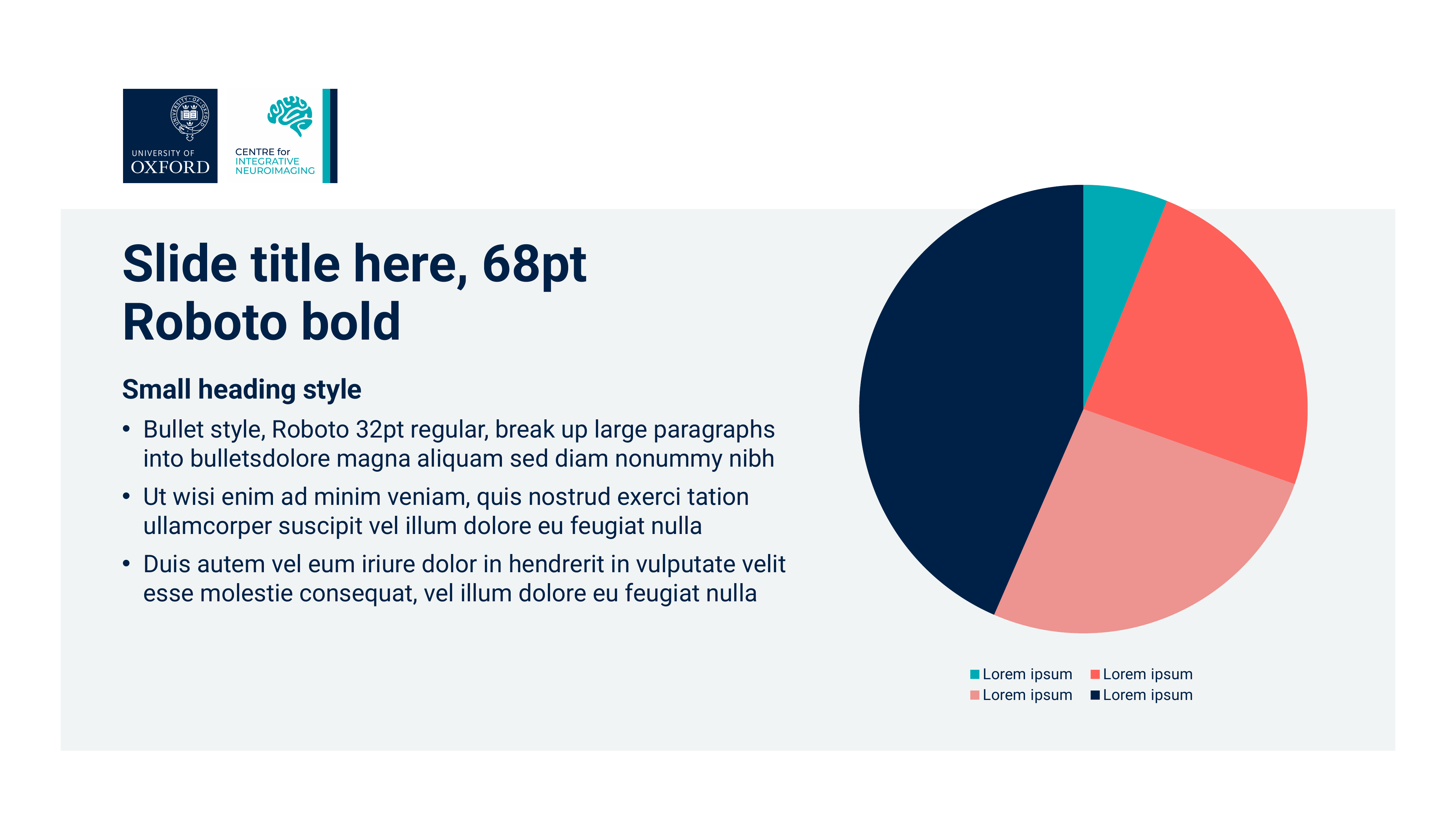

### Chart

| Category | Sales |
|---|---|
| Lorem ipsum | 7.0 |
| Lorem ipsum | 28.0 |
| Lorem ipsum | 30.0 |
| Lorem ipsum | 50.0 |
# Slide title here, 68pt
Roboto bold
Small heading style
Bullet style, Roboto 32pt regular, break up large paragraphs into bulletsdolore magna aliquam sed diam nonummy nibh
Ut wisi enim ad minim veniam, quis nostrud exerci tation ullamcorper suscipit vel illum dolore eu feugiat nulla
Duis autem vel eum iriure dolor in hendrerit in vulputate velit esse molestie consequat, vel illum dolore eu feugiat nulla